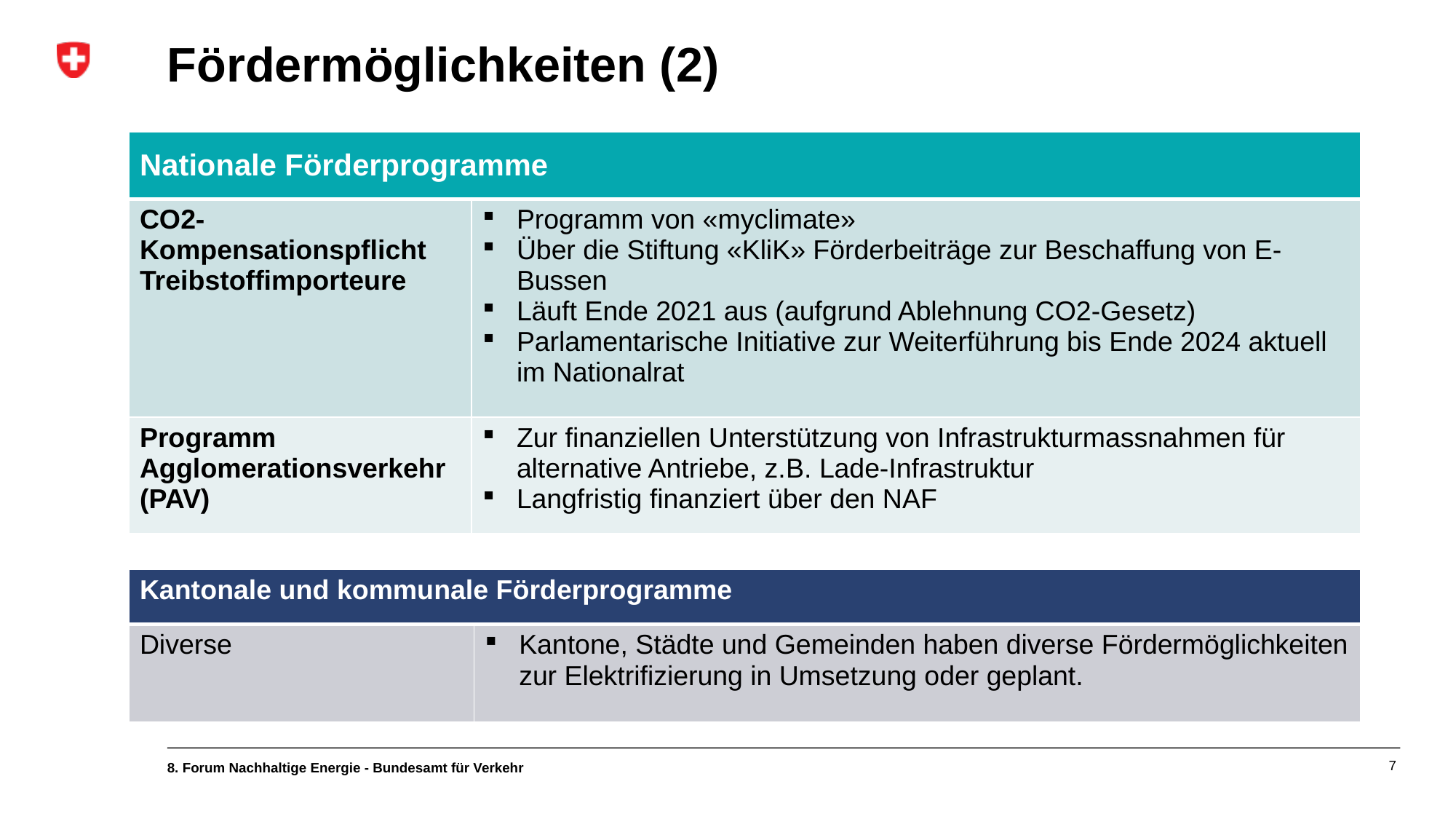

# Fördermöglichkeiten (2)
| Nationale Förderprogramme |  |
| --- | --- |
| CO2-Kompensationspflicht Treibstoffimporteure | Programm von «myclimate» Über die Stiftung «KliK» Förderbeiträge zur Beschaffung von E-Bussen Läuft Ende 2021 aus (aufgrund Ablehnung CO2-Gesetz) Parlamentarische Initiative zur Weiterführung bis Ende 2024 aktuell im Nationalrat |
| Programm Agglomerationsverkehr (PAV) | Zur finanziellen Unterstützung von Infrastrukturmassnahmen für alternative Antriebe, z.B. Lade-Infrastruktur Langfristig finanziert über den NAF |
| Kantonale und kommunale Förderprogramme |  |
| --- | --- |
| Diverse | Kantone, Städte und Gemeinden haben diverse Fördermöglichkeiten zur Elektrifizierung in Umsetzung oder geplant. |
8. Forum Nachhaltige Energie - Bundesamt für Verkehr
7